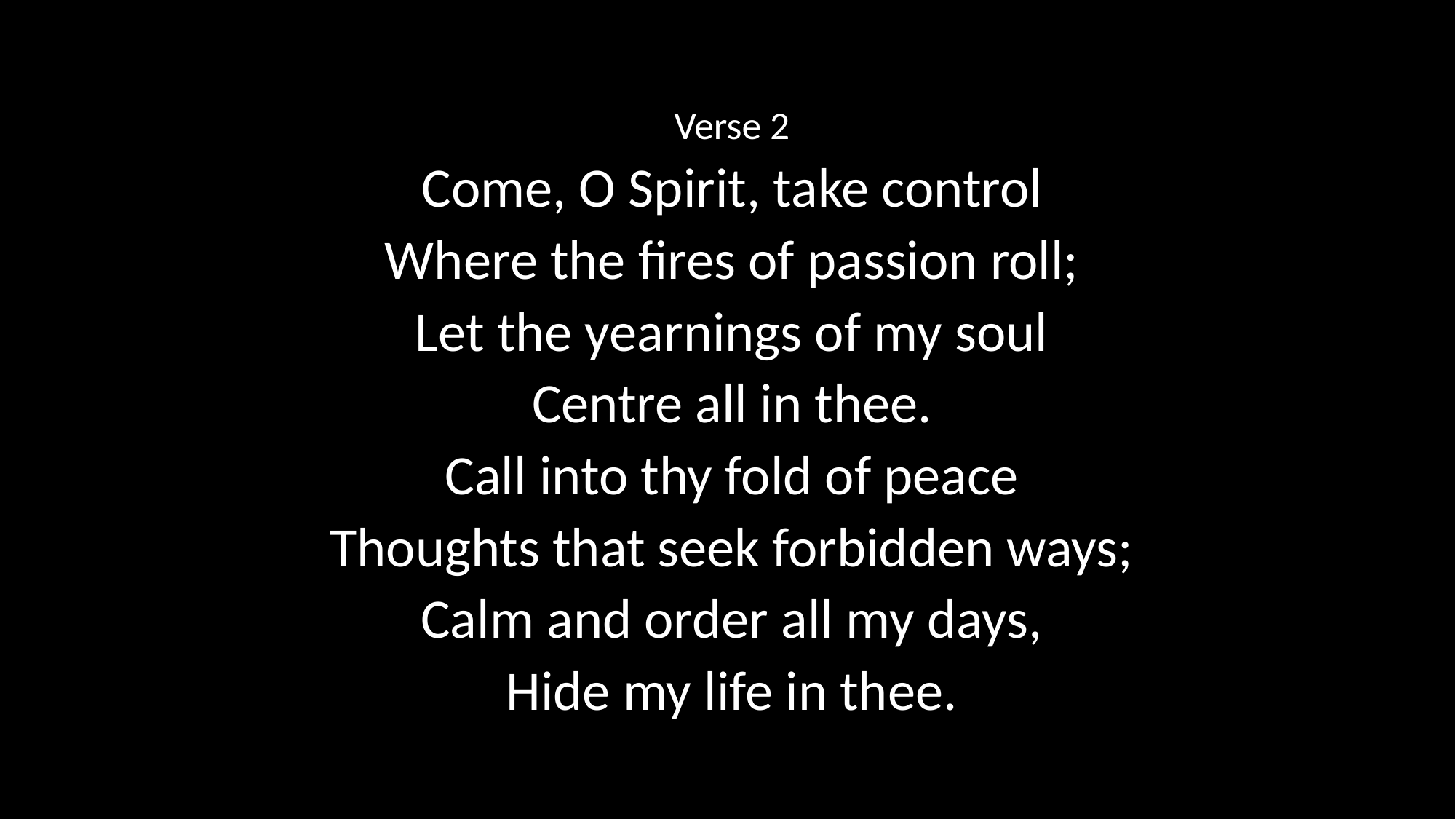

Verse 2
Come, O Spirit, take control
Where the fires of passion roll;
Let the yearnings of my soul
Centre all in thee.
Call into thy fold of peace
Thoughts that seek forbidden ways;
Calm and order all my days,
Hide my life in thee.